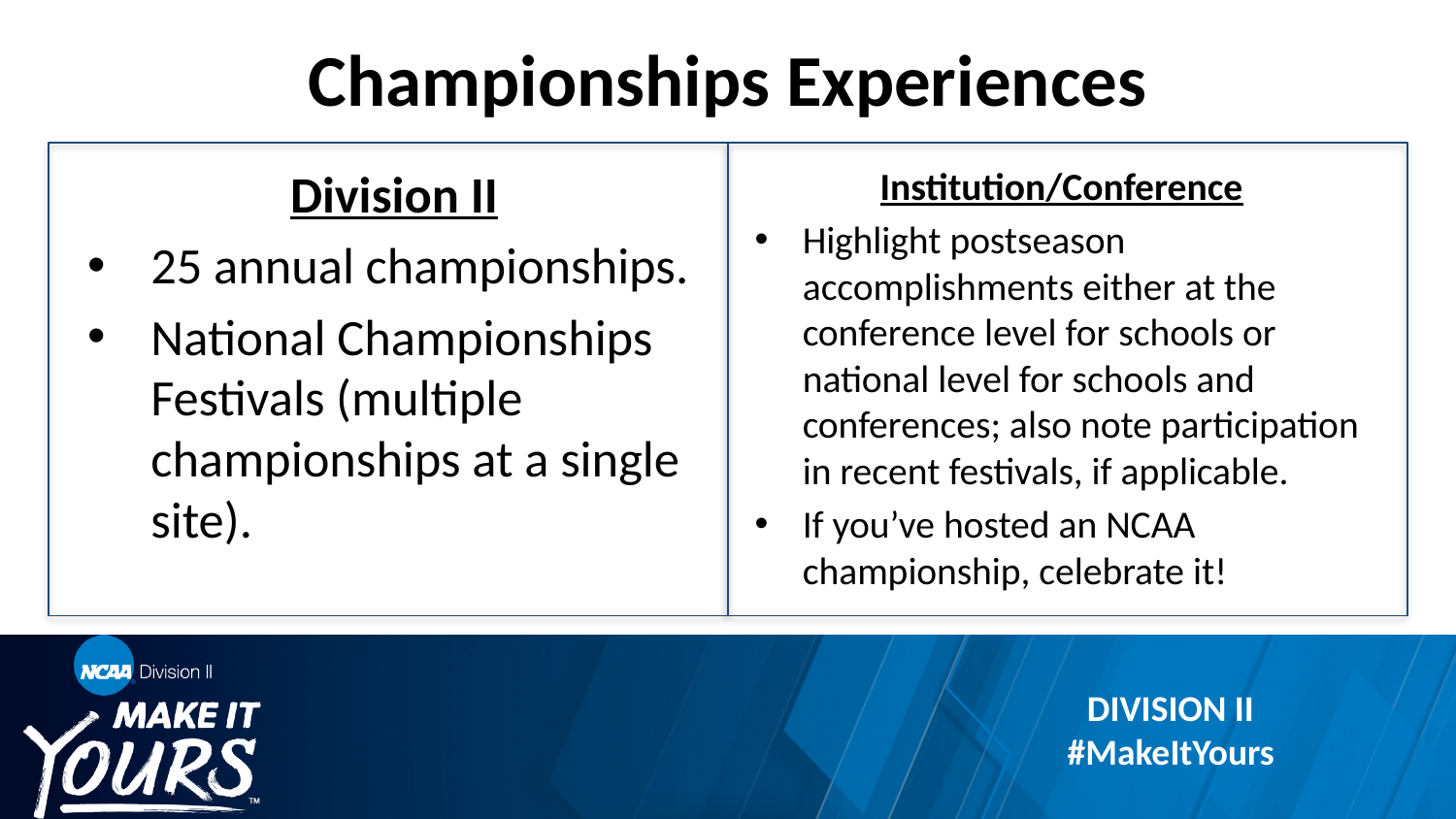

# Championships Experiences
Division II
25 annual championships.
National Championships Festivals (multiple championships at a single site).
Institution/Conference
Highlight postseason accomplishments either at the conference level for schools or national level for schools and conferences; also note participation in recent festivals, if applicable.
If you’ve hosted an NCAA championship, celebrate it!